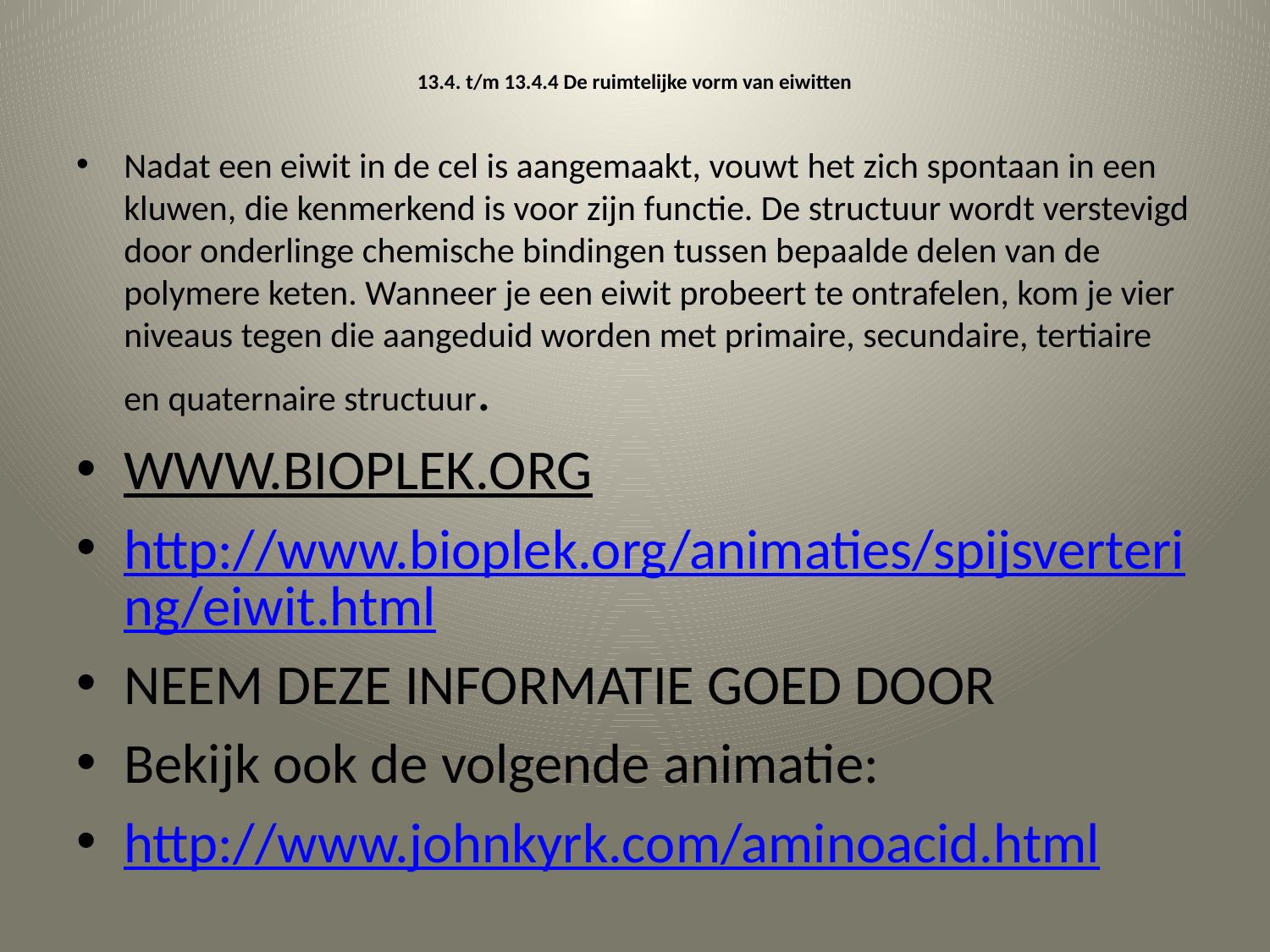

# 13.4. t/m 13.4.4 De ruimtelijke vorm van eiwitten
Nadat een eiwit in de cel is aangemaakt, vouwt het zich spontaan in een kluwen, die kenmerkend is voor zijn functie. De structuur wordt verstevigd door onderlinge chemische bindingen tussen bepaalde delen van de polymere keten. Wanneer je een eiwit probeert te ontrafelen, kom je vier niveaus tegen die aangeduid worden met primaire, secundaire, tertiaire en quaternaire structuur.
WWW.BIOPLEK.ORG
http://www.bioplek.org/animaties/spijsvertering/eiwit.html
NEEM DEZE INFORMATIE GOED DOOR
Bekijk ook de volgende animatie:
http://www.johnkyrk.com/aminoacid.html